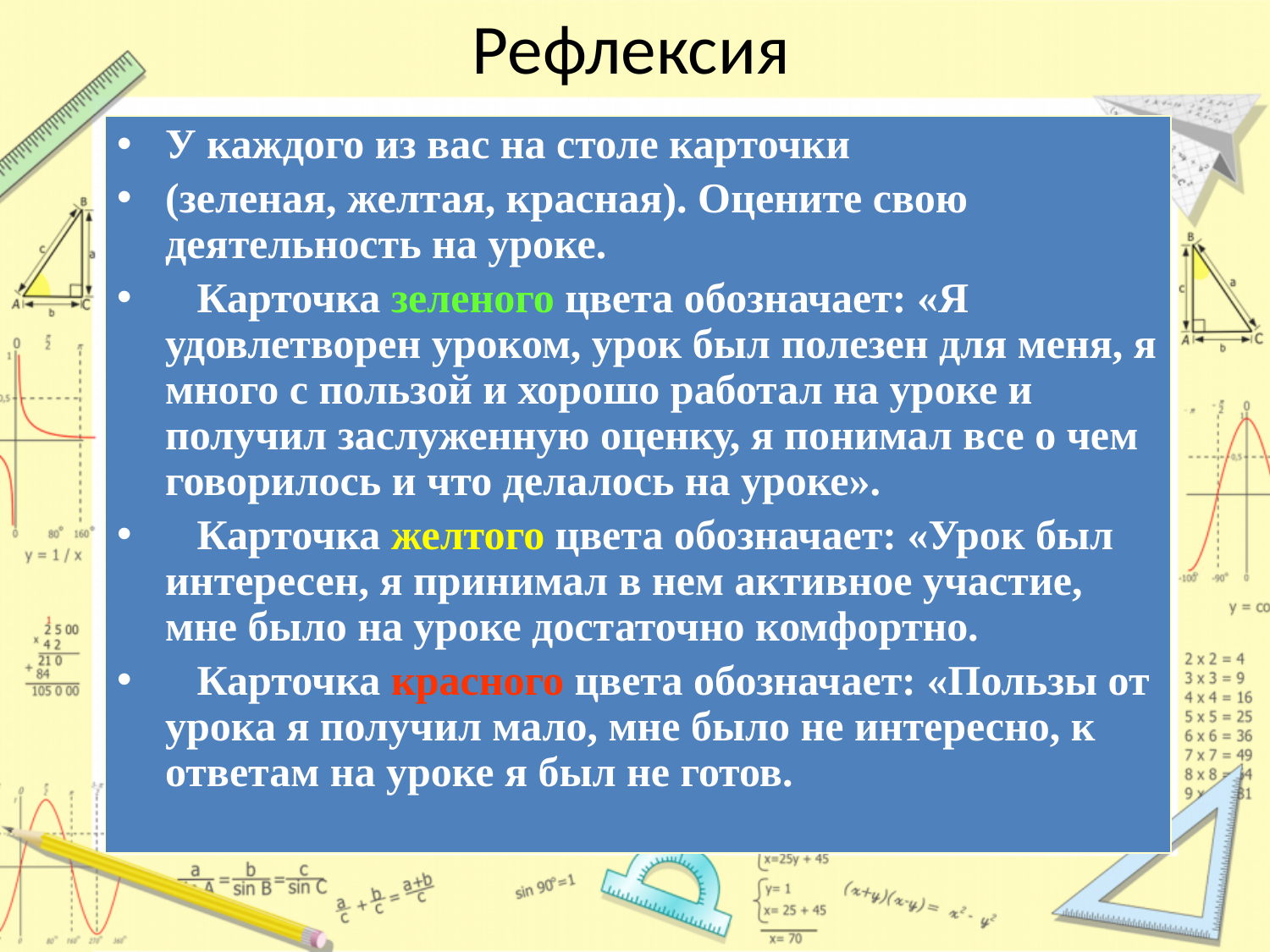

# Рефлексия
У каждого из вас на столе карточки
(зеленая, желтая, красная). Оцените свою деятельность на уроке.
   Карточка зеленого цвета обозначает: «Я удовлетворен уроком, урок был полезен для меня, я много с пользой и хорошо работал на уроке и получил заслуженную оценку, я понимал все о чем говорилось и что делалось на уроке».
   Карточка желтого цвета обозначает: «Урок был интересен, я принимал в нем активное участие, мне было на уроке достаточно комфортно.
   Карточка красного цвета обозначает: «Пользы от урока я получил мало, мне было не интересно, к ответам на уроке я был не готов.